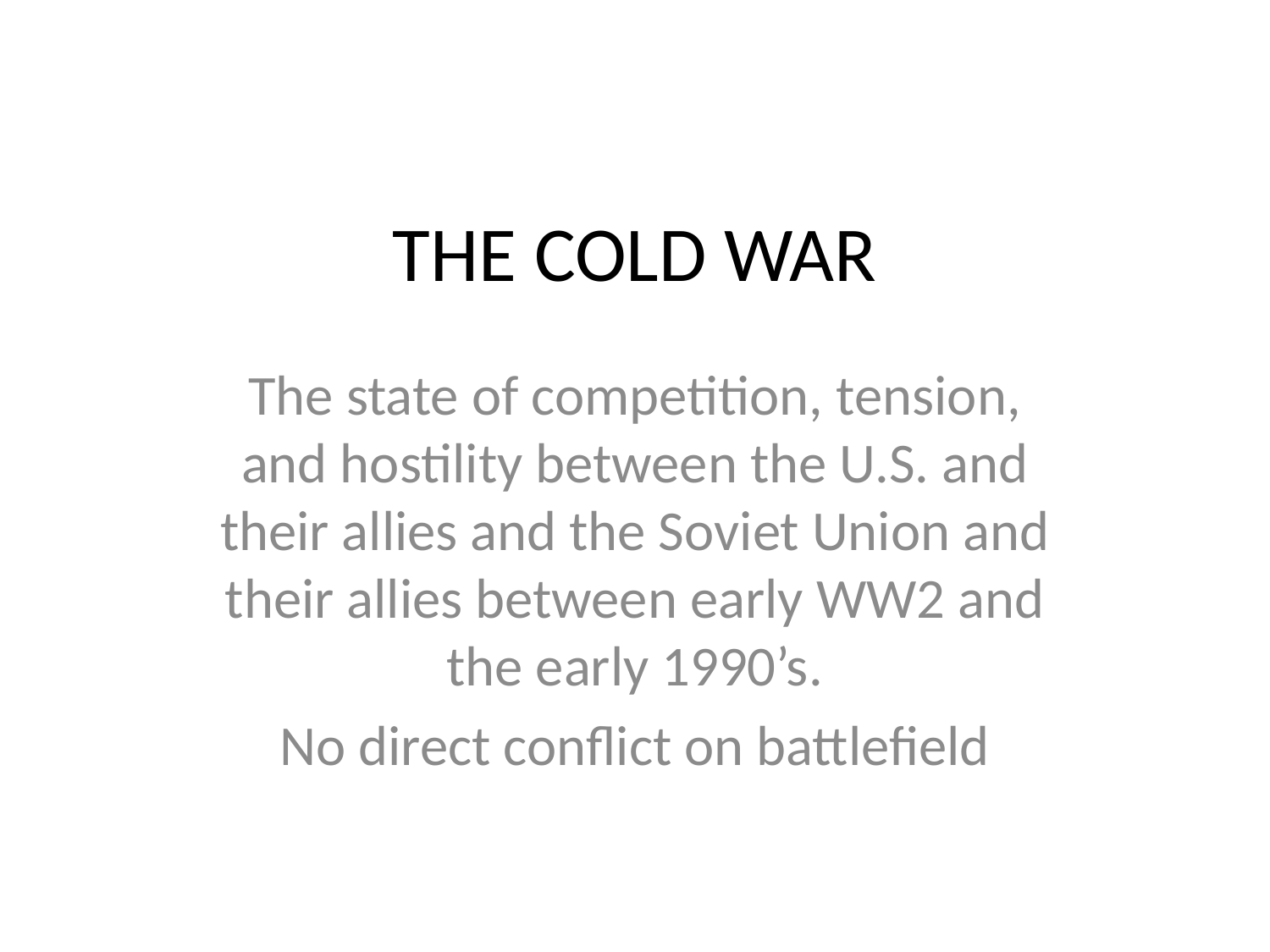

# THE COLD WAR
The state of competition, tension, and hostility between the U.S. and their allies and the Soviet Union and their allies between early WW2 and the early 1990’s.
No direct conflict on battlefield